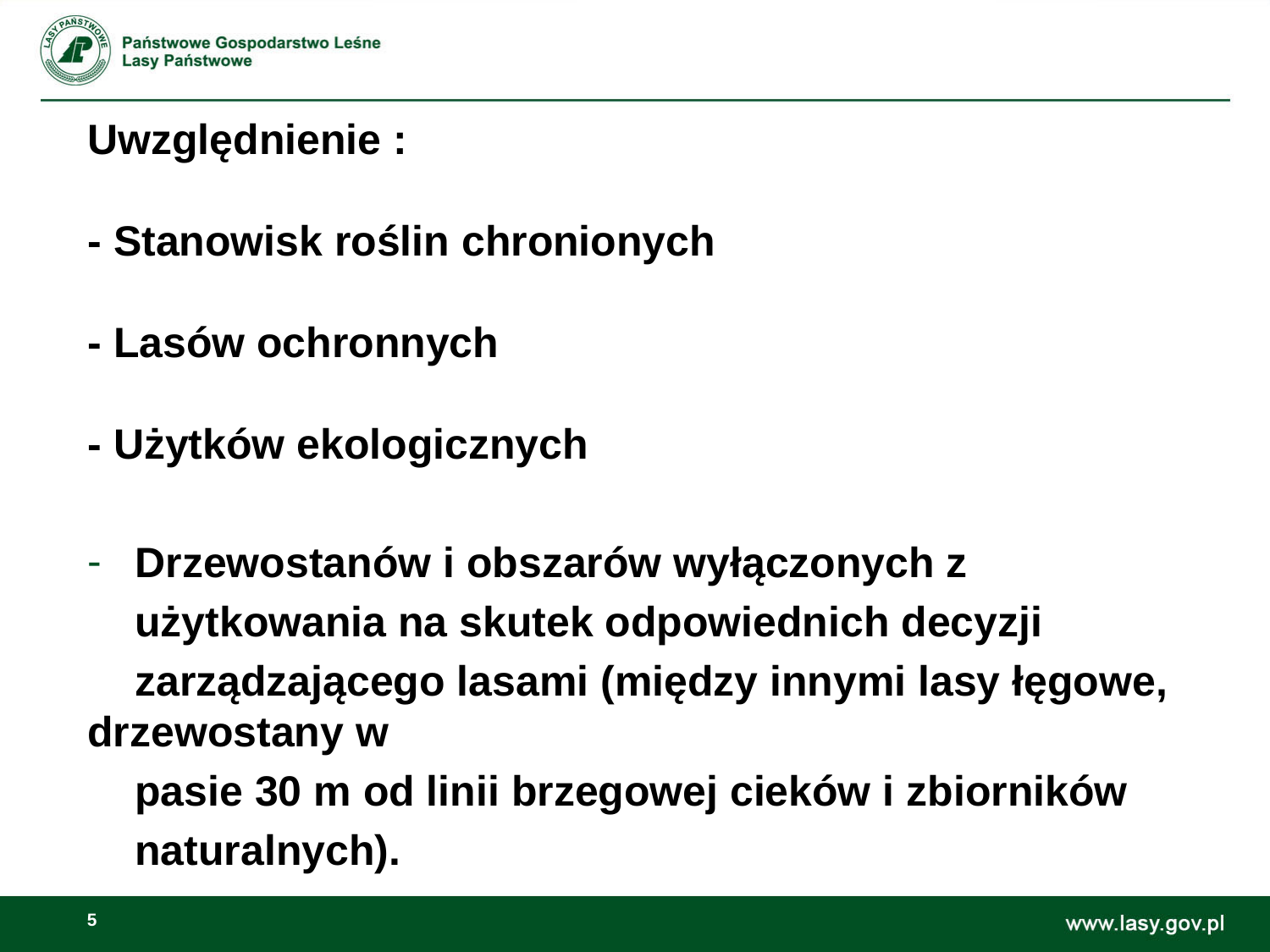

Uwzględnienie :

- Stanowisk roślin chronionych

- Lasów ochronnych

- Użytków ekologicznych

Drzewostanów i obszarów wyłączonych z
    użytkowania na skutek odpowiednich decyzji
    zarządzającego lasami (między innymi lasy łęgowe, drzewostany w
    pasie 30 m od linii brzegowej cieków i zbiorników
    naturalnych).